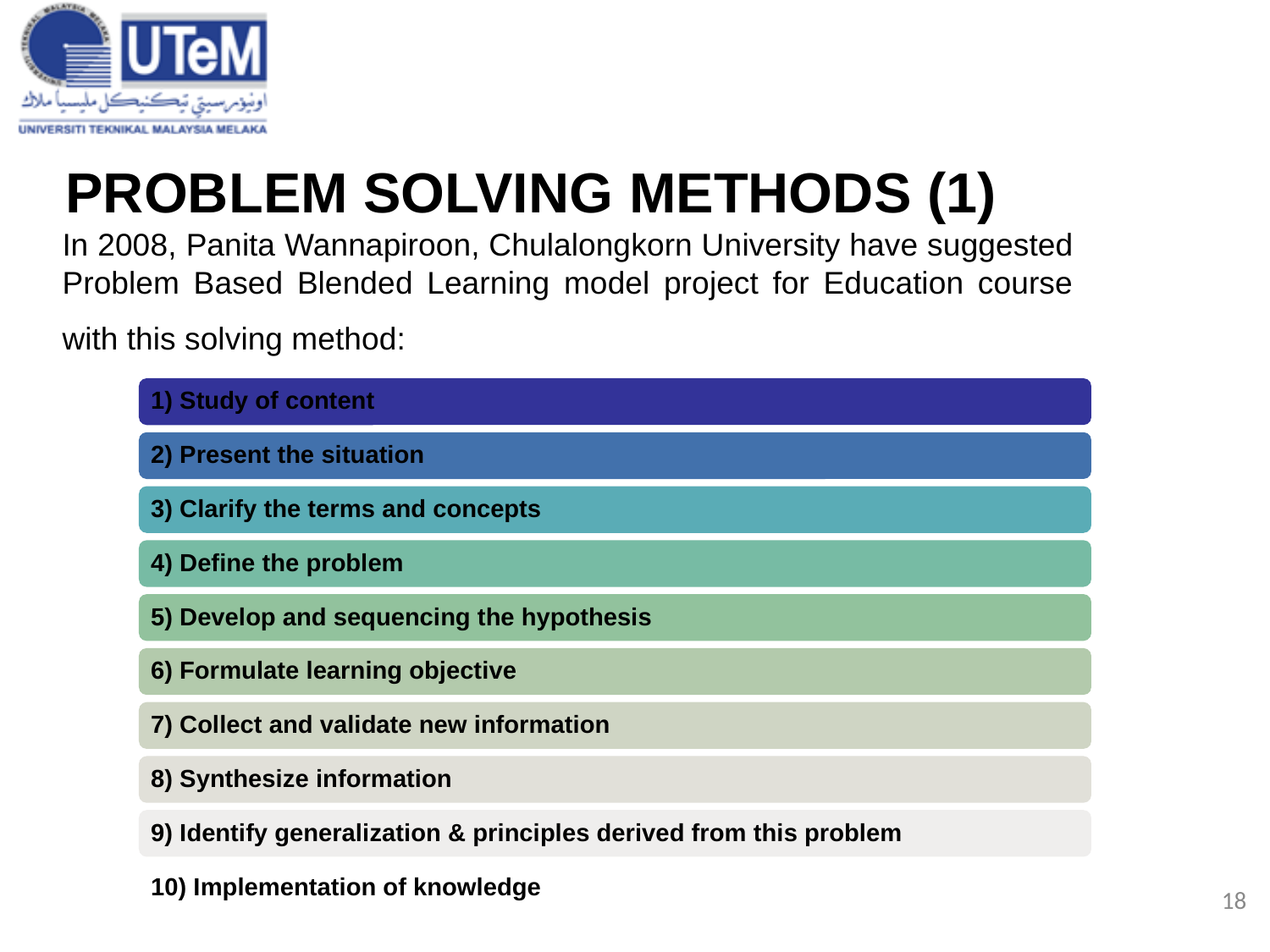

18
# PROBLEM SOLVING METHODS (1)
In 2008, Panita Wannapiroon, Chulalongkorn University have suggested Problem Based Blended Learning model project for Education course with this solving method:

1) Study of content
2) Present the situation
3) Clarify the terms and concepts
4) Define the problem
5) Develop and sequencing the hypothesis
6) Formulate learning objective
7) Collect and validate new information
8) Synthesize information
9) Identify generalization & principles derived from this problem
10) Implementation of knowledge
3/20/2019